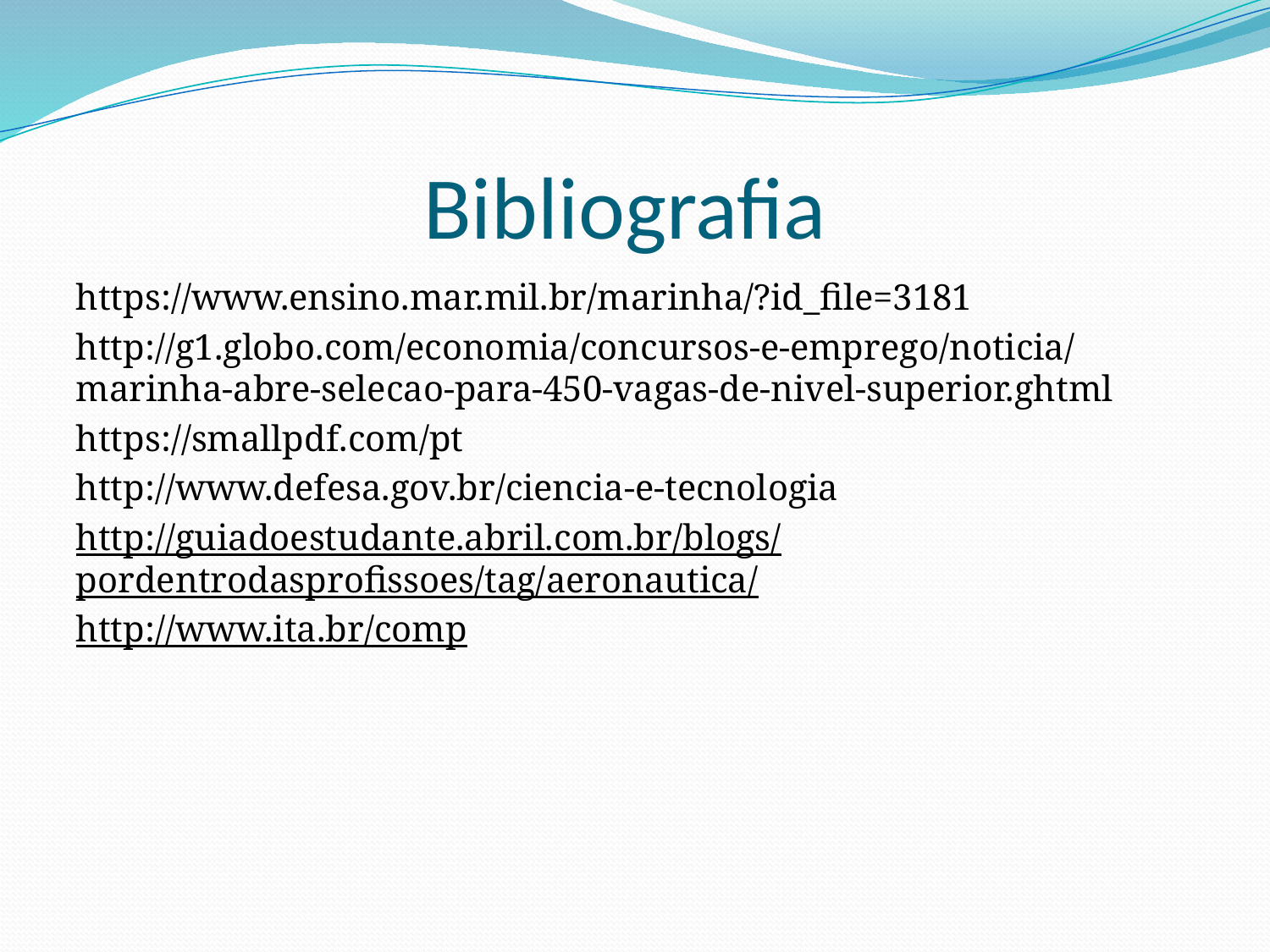

# Bibliografia
https://www.ensino.mar.mil.br/marinha/?id_file=3181
http://g1.globo.com/economia/concursos-e-emprego/noticia/marinha-abre-selecao-para-450-vagas-de-nivel-superior.ghtml
https://smallpdf.com/pt
http://www.defesa.gov.br/ciencia-e-tecnologia
http://guiadoestudante.abril.com.br/blogs/pordentrodasprofissoes/tag/aeronautica/
http://www.ita.br/comp